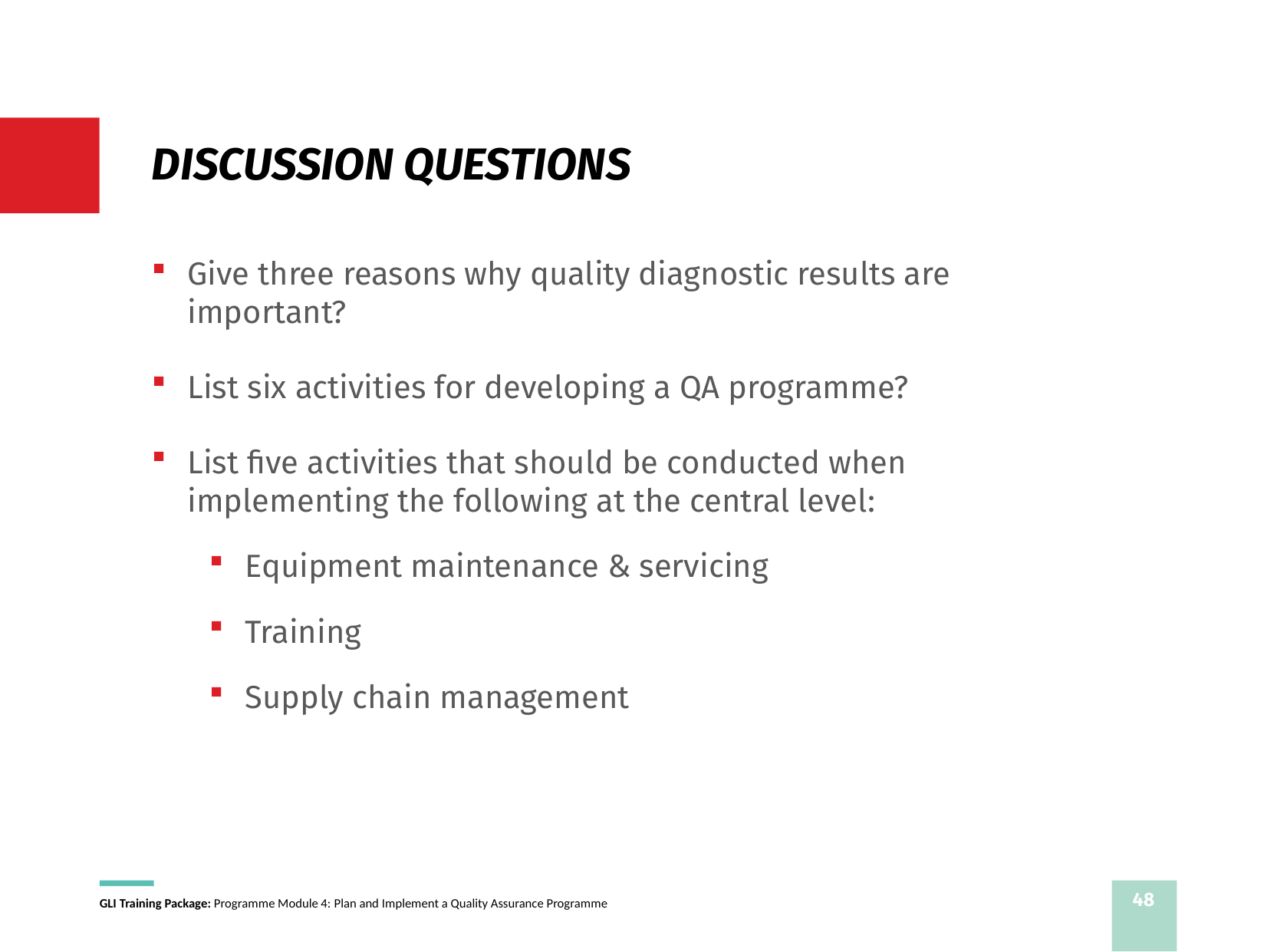

# DISCUSSION QUESTIONS
Give three reasons why quality diagnostic results are important?
List six activities for developing a QA programme?
List five activities that should be conducted when implementing the following at the central level:
Equipment maintenance & servicing
Training
Supply chain management